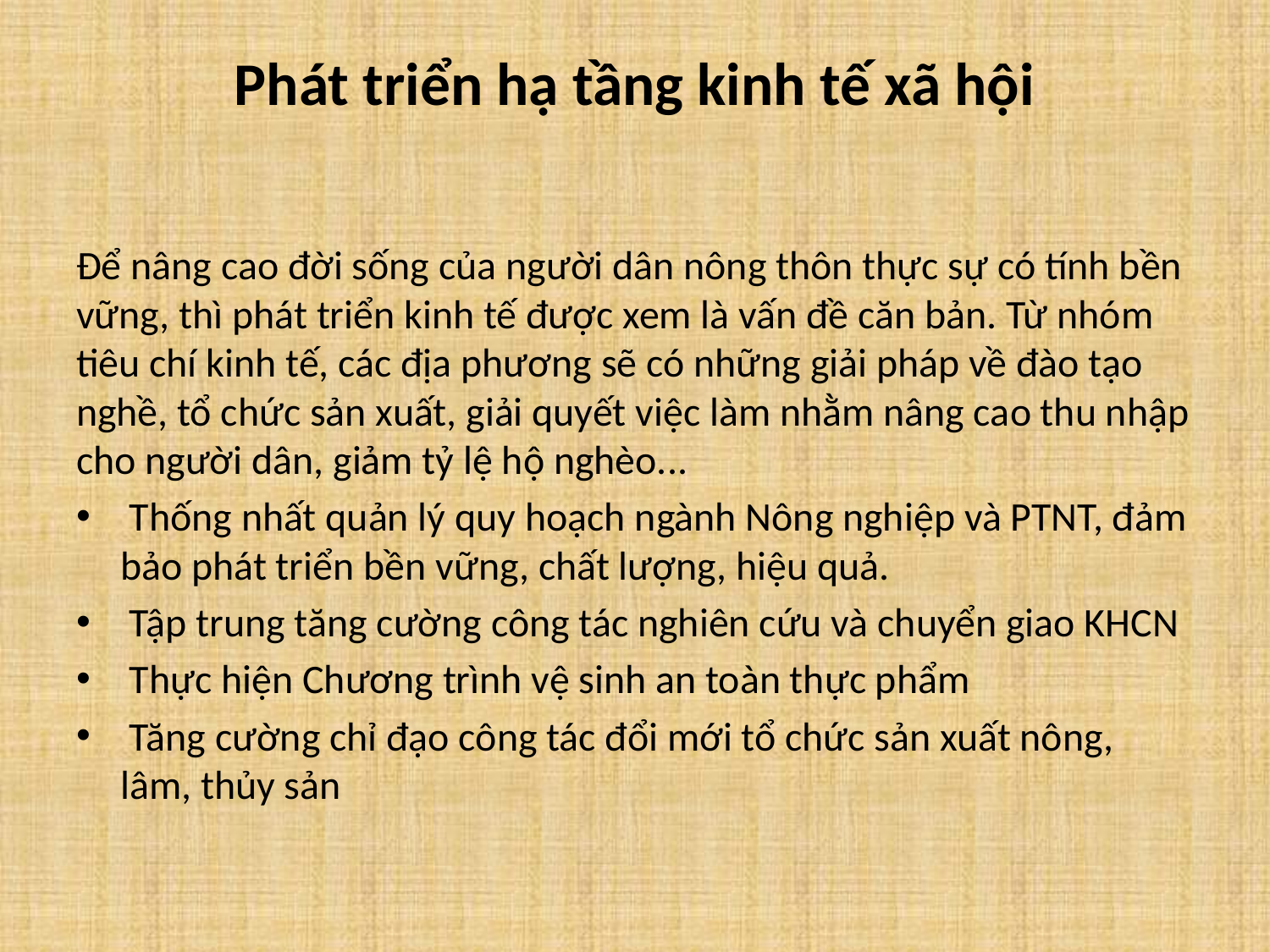

# Phát triển hạ tầng kinh tế xã hội
Để nâng cao đời sống của người dân nông thôn thực sự có tính bền vững, thì phát triển kinh tế được xem là vấn đề căn bản. Từ nhóm tiêu chí kinh tế, các địa phương sẽ có những giải pháp về đào tạo nghề, tổ chức sản xuất, giải quyết việc làm nhằm nâng cao thu nhập cho người dân, giảm tỷ lệ hộ nghèo...
 Thống nhất quản lý quy hoạch ngành Nông nghiệp và PTNT, đảm bảo phát triển bền vững, chất lượng, hiệu quả.
 Tập trung tăng cường công tác nghiên cứu và chuyển giao KHCN
 Thực hiện Chương trình vệ sinh an toàn thực phẩm
 Tăng cường chỉ đạo công tác đổi mới tổ chức sản xuất nông, lâm, thủy sản